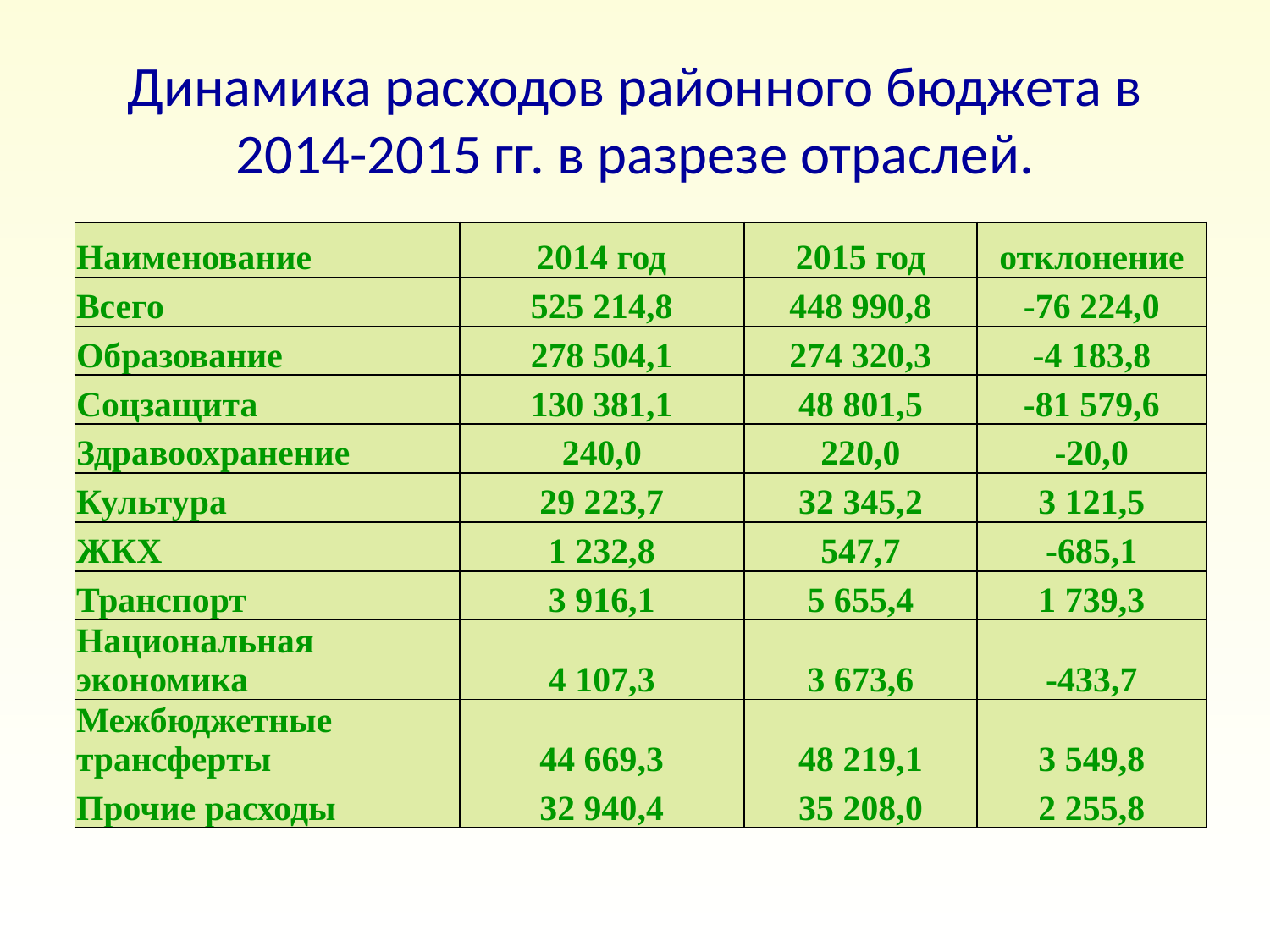

Динамика расходов районного бюджета в 2014-2015 гг. в разрезе отраслей.
| Наименование | 2014 год | 2015 год | отклонение |
| --- | --- | --- | --- |
| Всего | 525 214,8 | 448 990,8 | -76 224,0 |
| Образование | 278 504,1 | 274 320,3 | -4 183,8 |
| Соцзащита | 130 381,1 | 48 801,5 | -81 579,6 |
| Здравоохранение | 240,0 | 220,0 | -20,0 |
| Культура | 29 223,7 | 32 345,2 | 3 121,5 |
| ЖКХ | 1 232,8 | 547,7 | -685,1 |
| Транспорт | 3 916,1 | 5 655,4 | 1 739,3 |
| Национальная экономика | 4 107,3 | 3 673,6 | -433,7 |
| Межбюджетные трансферты | 44 669,3 | 48 219,1 | 3 549,8 |
| Прочие расходы | 32 940,4 | 35 208,0 | 2 255,8 |